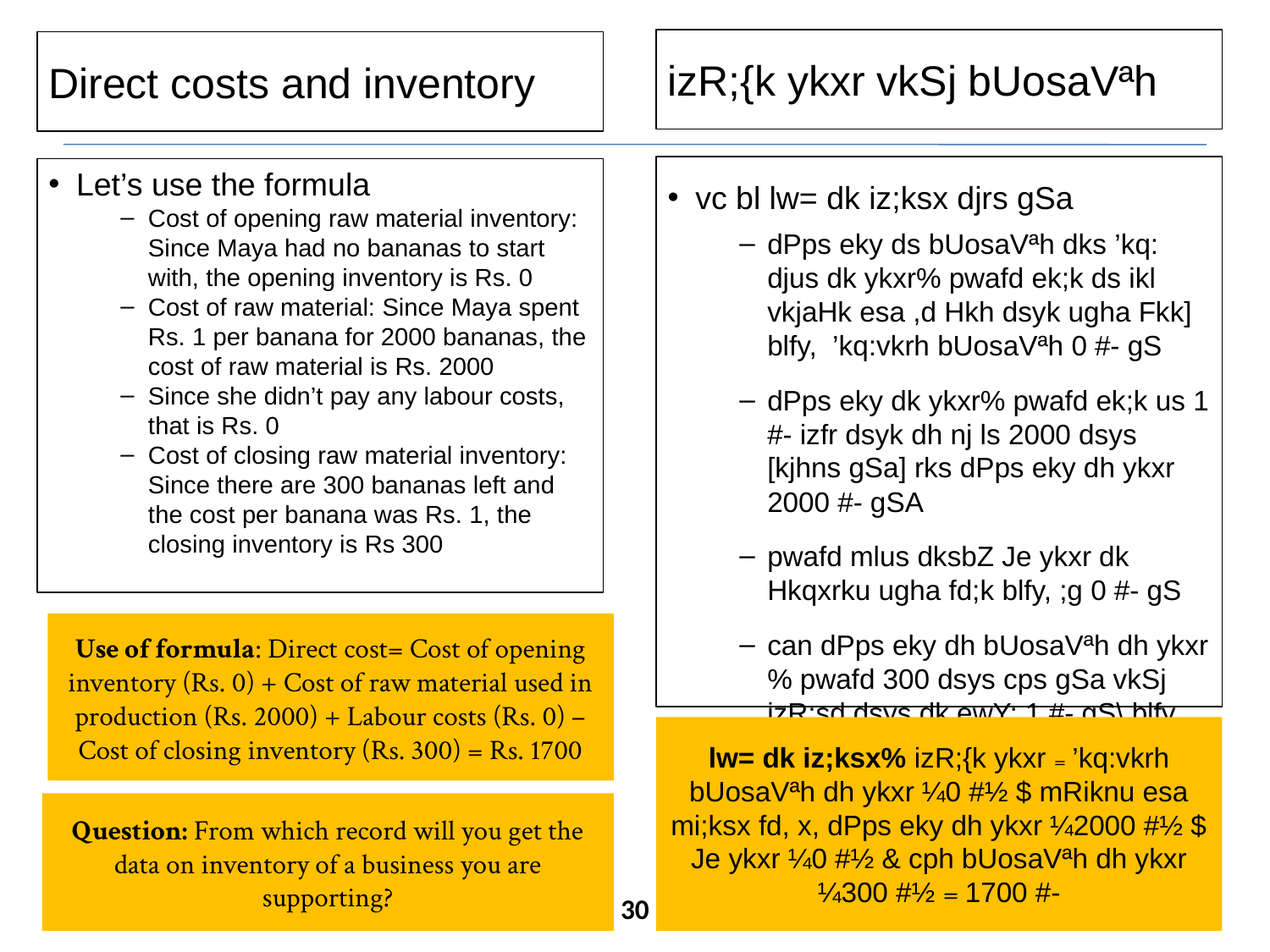

izR;{k ykxr vkSj bUosaVªh
# Direct costs and inventory
vc bl lw= dk iz;ksx djrs gSa
dPps eky ds bUosaVªh dks ’kq: djus dk ykxr% pwafd ek;k ds ikl vkjaHk esa ,d Hkh dsyk ugha Fkk] blfy,  ’kq:vkrh bUosaVªh 0 #- gS
dPps eky dk ykxr% pwafd ek;k us 1 #- izfr dsyk dh nj ls 2000 dsys [kjhns gSa] rks dPps eky dh ykxr 2000 #- gSA
pwafd mlus dksbZ Je ykxr dk Hkqxrku ugha fd;k blfy, ;g 0 #- gS
can dPps eky dh bUosaVªh dh ykxr% pwafd 300 dsys cps gSa vkSj izR;sd dsys dk ewY; 1 #- gS\ blfy, cph bUosaVªh 300 #- gSA
Let’s use the formula
Cost of opening raw material inventory: Since Maya had no bananas to start with, the opening inventory is Rs. 0
Cost of raw material: Since Maya spent Rs. 1 per banana for 2000 bananas, the cost of raw material is Rs. 2000
Since she didn’t pay any labour costs, that is Rs. 0
Cost of closing raw material inventory: Since there are 300 bananas left and the cost per banana was Rs. 1, the closing inventory is Rs 300
Use of formula: Direct cost= Cost of opening inventory (Rs. 0) + Cost of raw material used in production (Rs. 2000) + Labour costs (Rs. 0) – Cost of closing inventory (Rs. 300) = Rs. 1700
lw= dk iz;ksx% izR;{k ykxr = ’kq:vkrh bUosaVªh dh ykxr ¼0 #½ $ mRiknu esa mi;ksx fd, x, dPps eky dh ykxr ¼2000 #½ $ Je ykxr ¼0 #½ & cph bUosaVªh dh ykxr ¼300 #½ = 1700 #-
Question: From which record will you get the data on inventory of a business you are supporting?
30